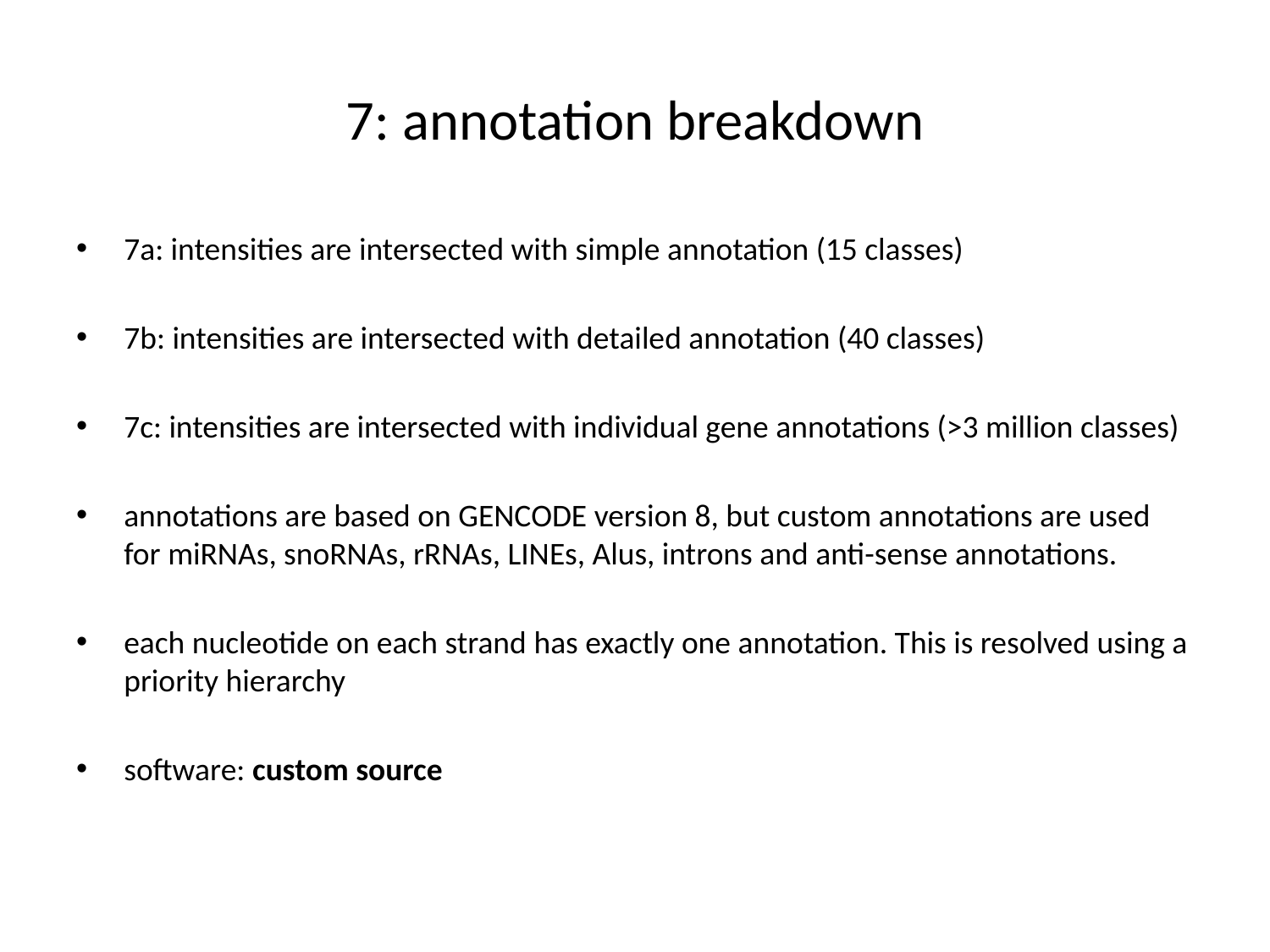

# 7: annotation breakdown
7a: intensities are intersected with simple annotation (15 classes)

7b: intensities are intersected with detailed annotation (40 classes)

7c: intensities are intersected with individual gene annotations (>3 million classes)

annotations are based on GENCODE version 8, but custom annotations are used for miRNAs, snoRNAs, rRNAs, LINEs, Alus, introns and anti-sense annotations.

each nucleotide on each strand has exactly one annotation. This is resolved using a priority hierarchy

software: custom source